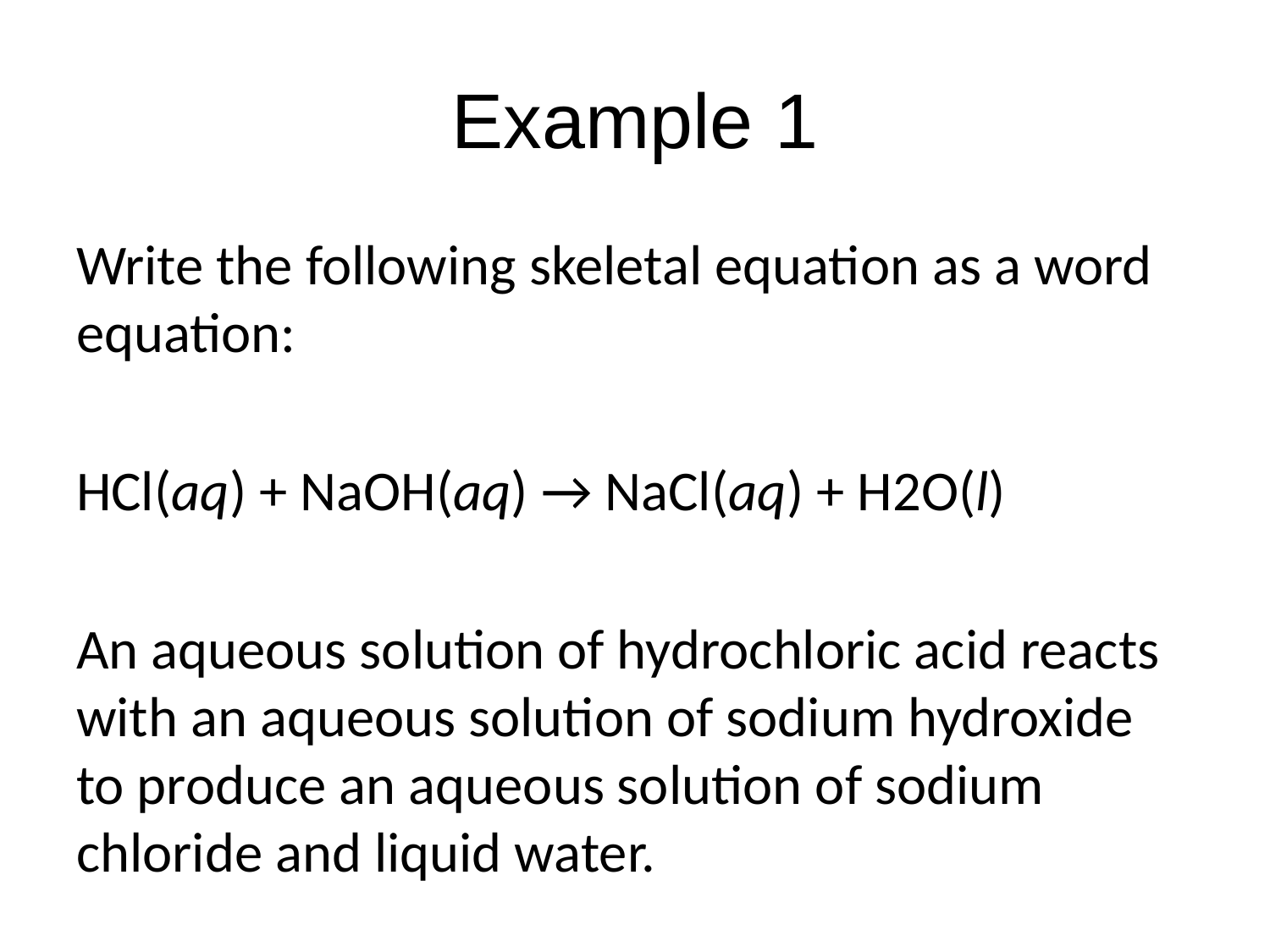

# Example 1
Write the following skeletal equation as a word equation:

HCl(aq) + NaOH(aq) → NaCl(aq) + H2O(l)

An aqueous solution of hydrochloric acid reacts with an aqueous solution of sodium hydroxide to produce an aqueous solution of sodium chloride and liquid water.